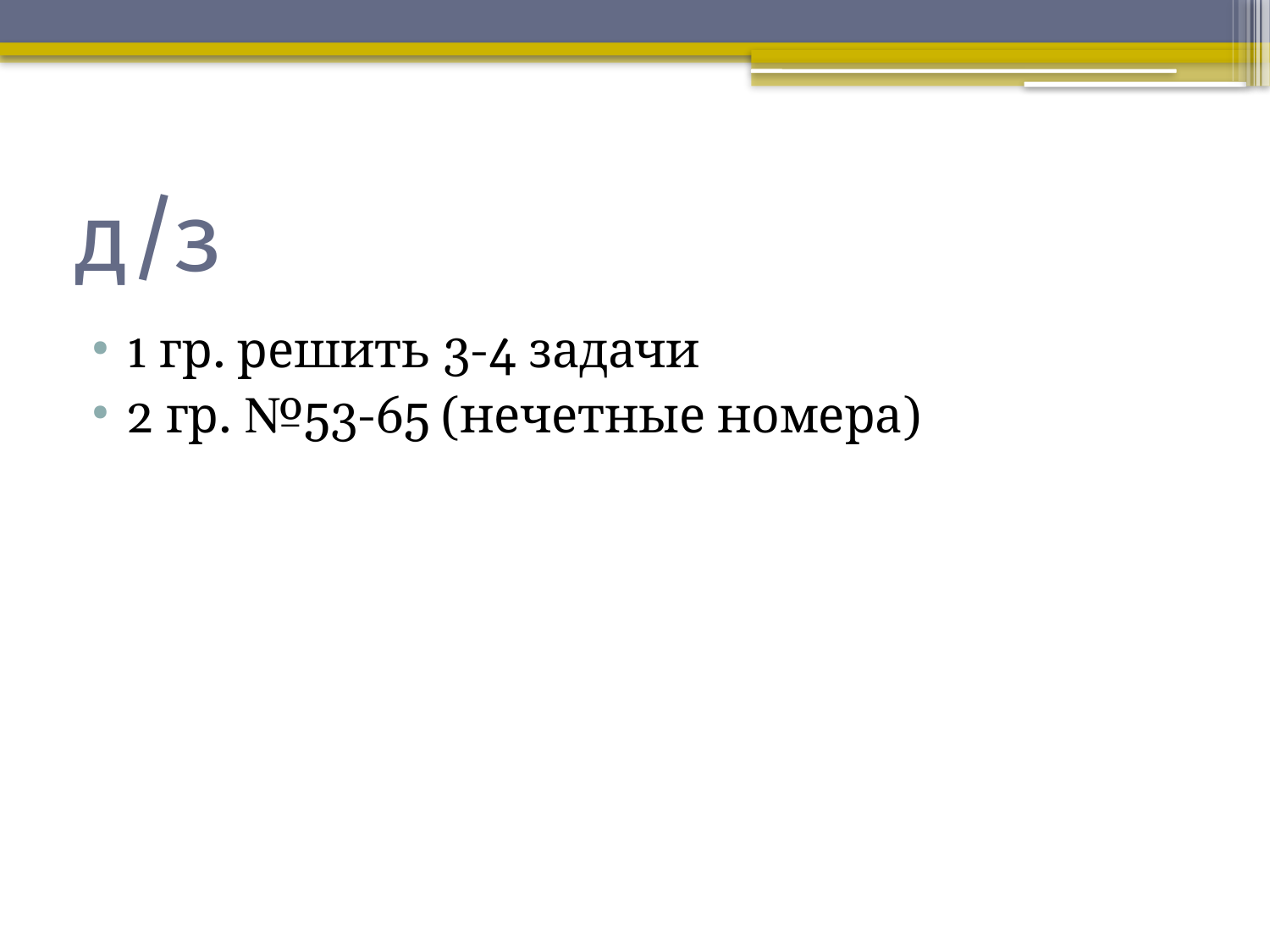

# д/з
1 гр. решить 3-4 задачи
2 гр. №53-65 (нечетные номера)